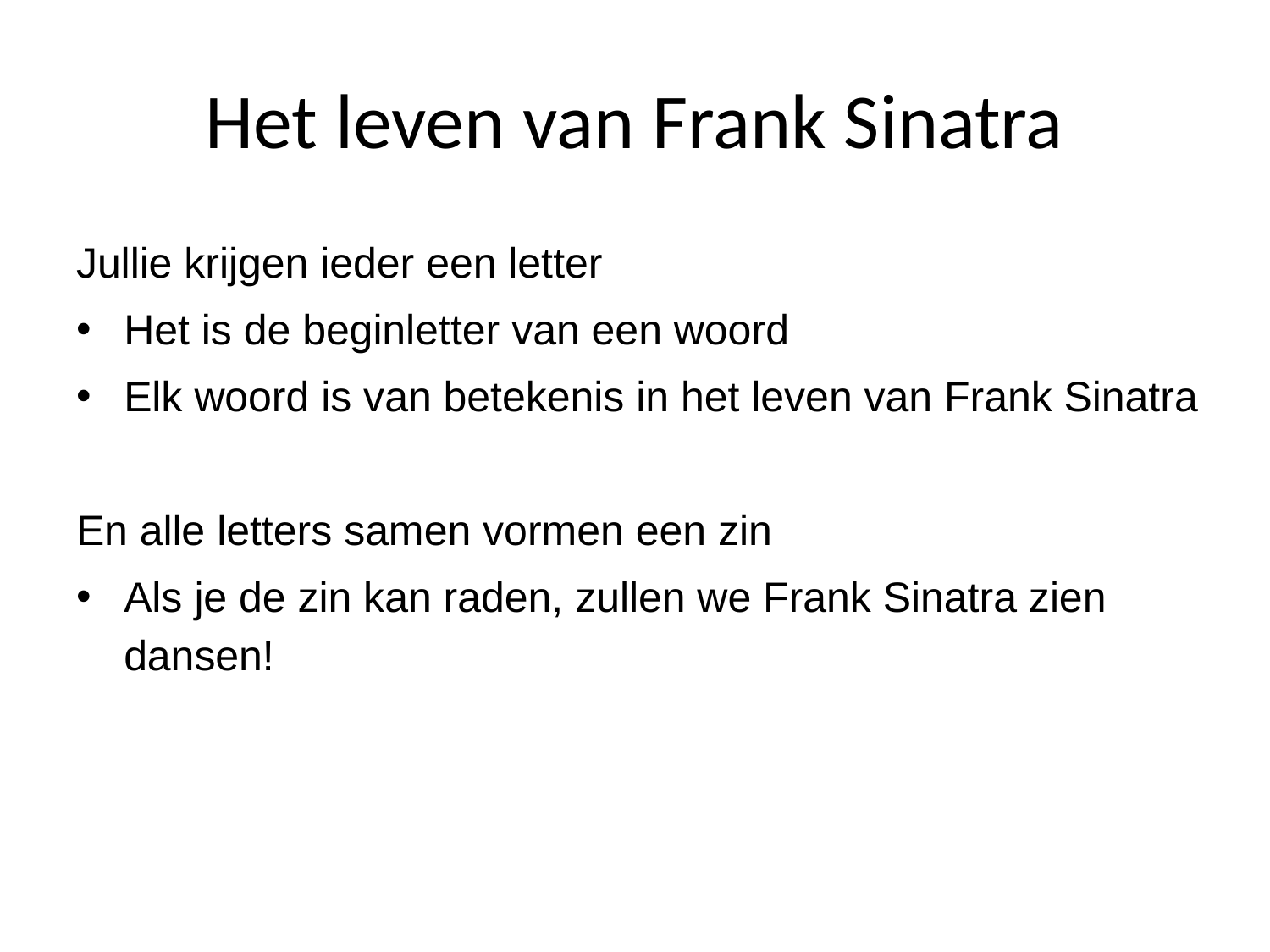

# Het leven van Frank Sinatra
Jullie krijgen ieder een letter
Het is de beginletter van een woord
Elk woord is van betekenis in het leven van Frank Sinatra

En alle letters samen vormen een zin
Als je de zin kan raden, zullen we Frank Sinatra zien dansen!